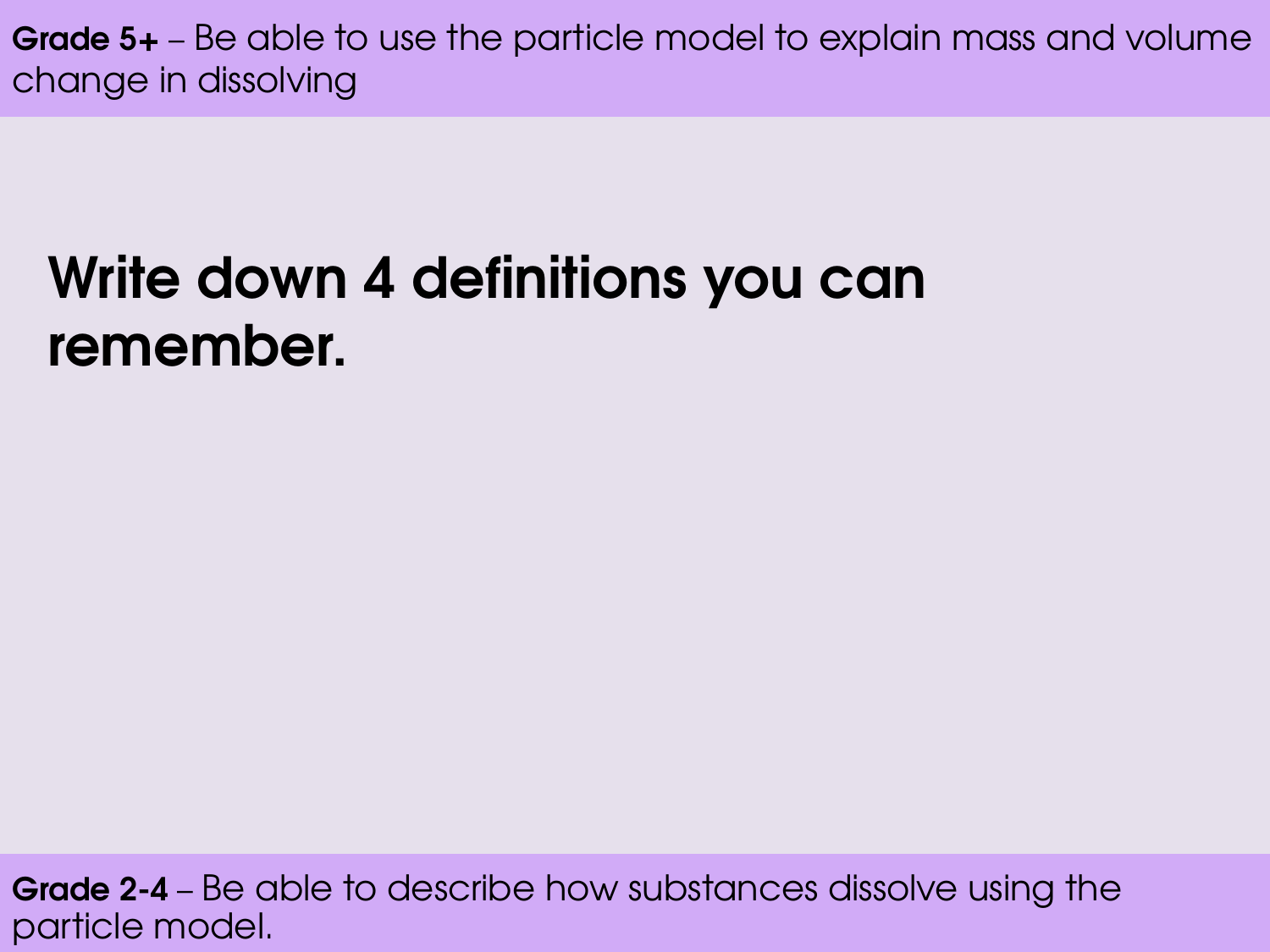

ASPIRE – Be able to use the particle model to explain mass and volume change in dissolving

Grade 5+ – Be able to use the particle model to explain mass and volume change in dissolving

Write down 4 definitions you can remember.

CHALLENGE – Be able to describe how substances dissolve using the particle model.

Grade 2-4 – Be able to describe how substances dissolve using the particle model.